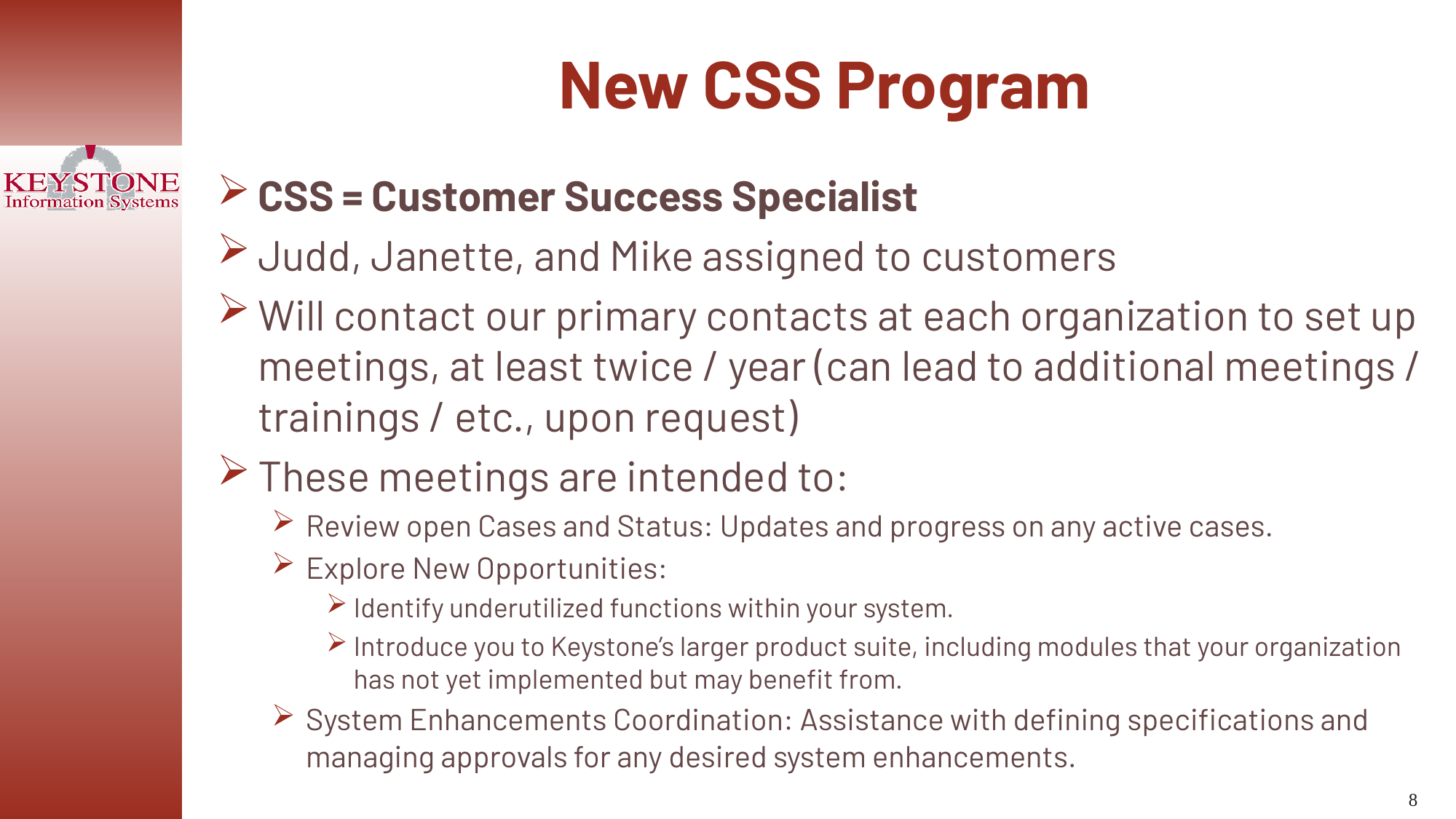

New CSS Program
CSS = Customer Success Specialist
Judd, Janette, and Mike assigned to customers
Will contact our primary contacts at each organization to set up meetings, at least twice / year (can lead to additional meetings / trainings / etc., upon request)
These meetings are intended to:
Review open Cases and Status: Updates and progress on any active cases.
Explore New Opportunities:
Identify underutilized functions within your system.
Introduce you to Keystone’s larger product suite, including modules that your organization has not yet implemented but may benefit from.
System Enhancements Coordination: Assistance with defining specifications and managing approvals for any desired system enhancements.
8